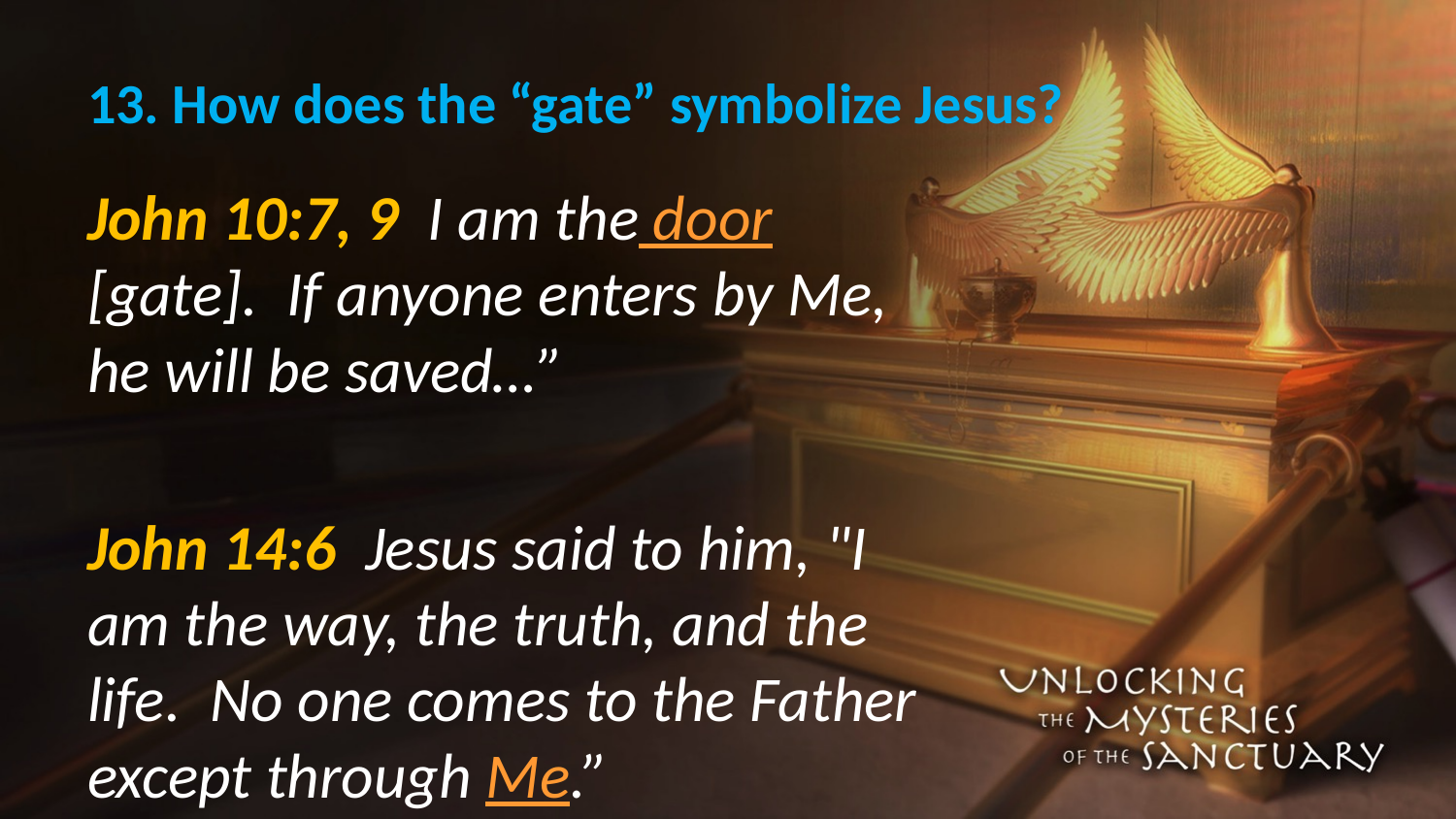

# 13. How does the “gate” symbolize Jesus?
John 10:7, 9  I am the door [gate].  If anyone enters by Me, he will be saved…”

John 14:6  Jesus said to him, "I am the way, the truth, and the life.  No one comes to the Father except through Me.”